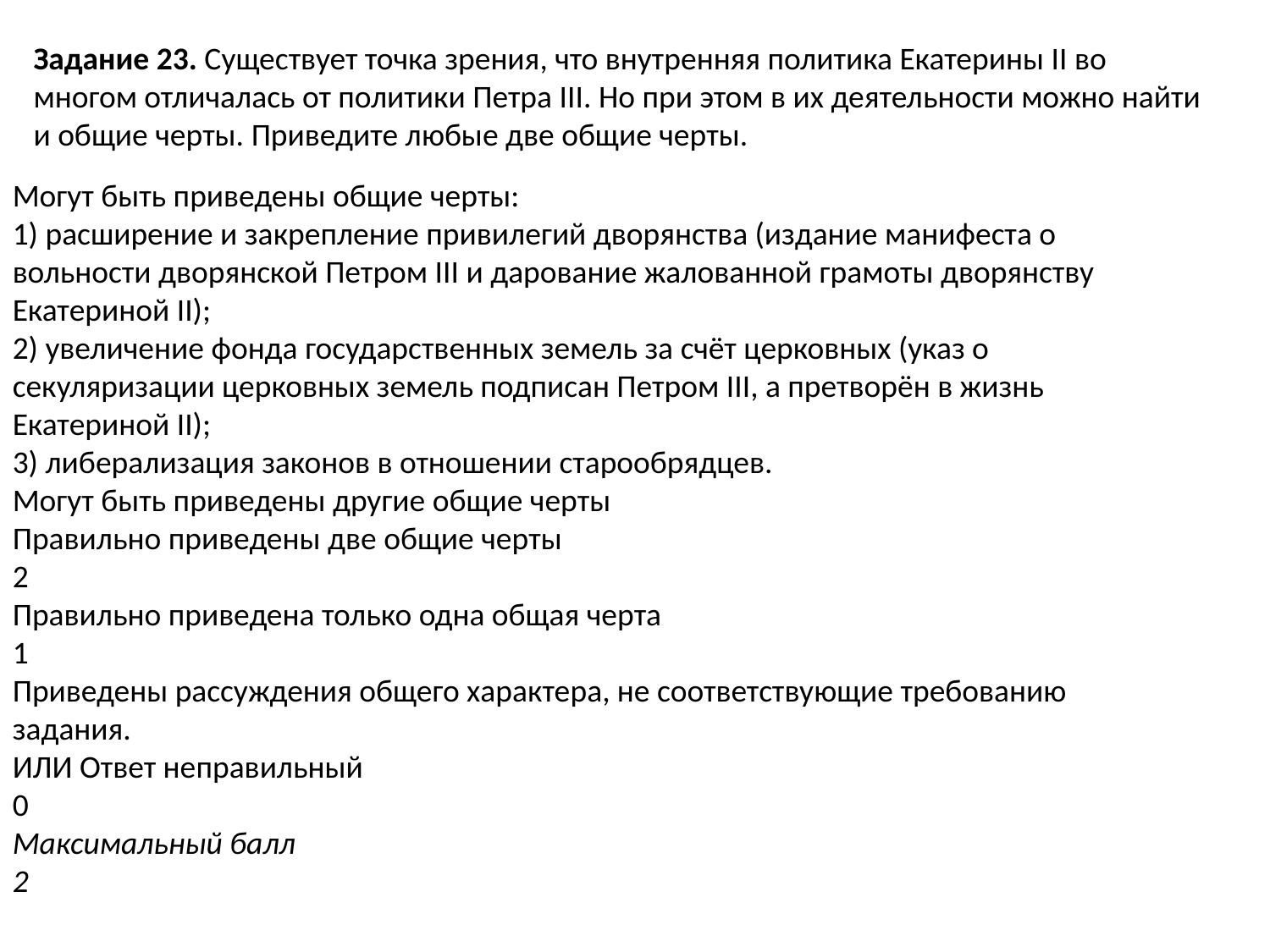

Задание 23. Существует точка зрения, что внутренняя политика Екатерины II во многом отличалась от политики Петра III. Но при этом в их деятельности можно найти и общие черты. Приведите любые две общие черты.
Могут быть приведены общие черты:
1) расширение и закрепление привилегий дворянства (издание манифеста о вольности дворянской Петром III и дарование жалованной грамоты дворянству Екатериной II);
2) увеличение фонда государственных земель за счёт церковных (указ о секуляризации церковных земель подписан Петром III, а претворён в жизнь Екатериной II);
3) либерализация законов в отношении старообрядцев.
Могут быть приведены другие общие черты
Правильно приведены две общие черты
2
Правильно приведена только одна общая черта
1
Приведены рассуждения общего характера, не соответствующие требованию задания.
ИЛИ Ответ неправильный
0
Максимальный балл
2